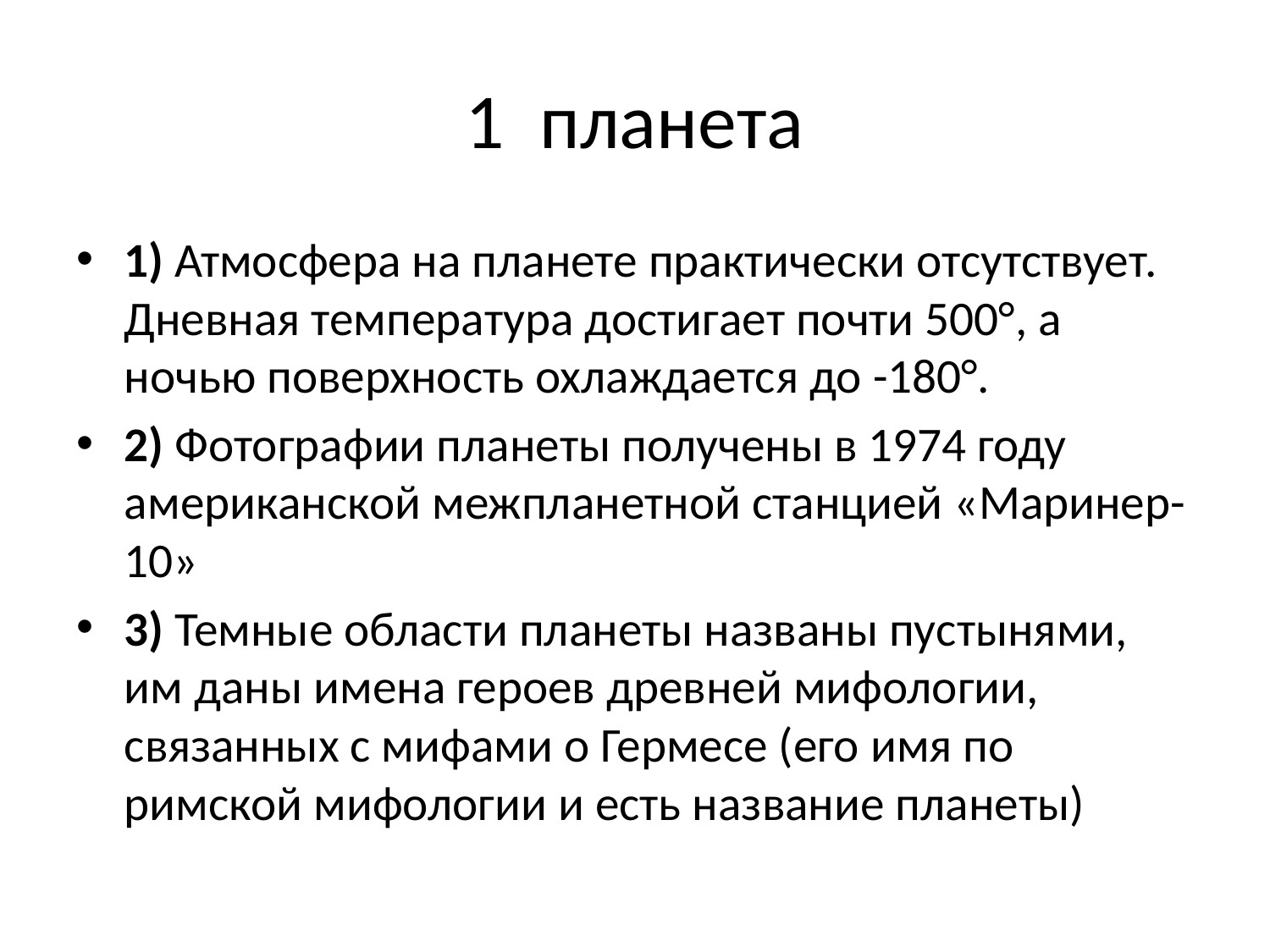

# 1  планета
1) Атмосфера на планете практически отсутствует. Дневная температура достигает почти 500°, а ночью поверхность охлаждается до -180°.
2) Фотографии планеты получены в 1974 году американской межпланетной станцией «Маринер-10»
3) Темные области планеты названы пустынями, им даны имена героев древней мифологии, связанных с мифами о Гермесе (его имя по римской мифологии и есть название планеты)